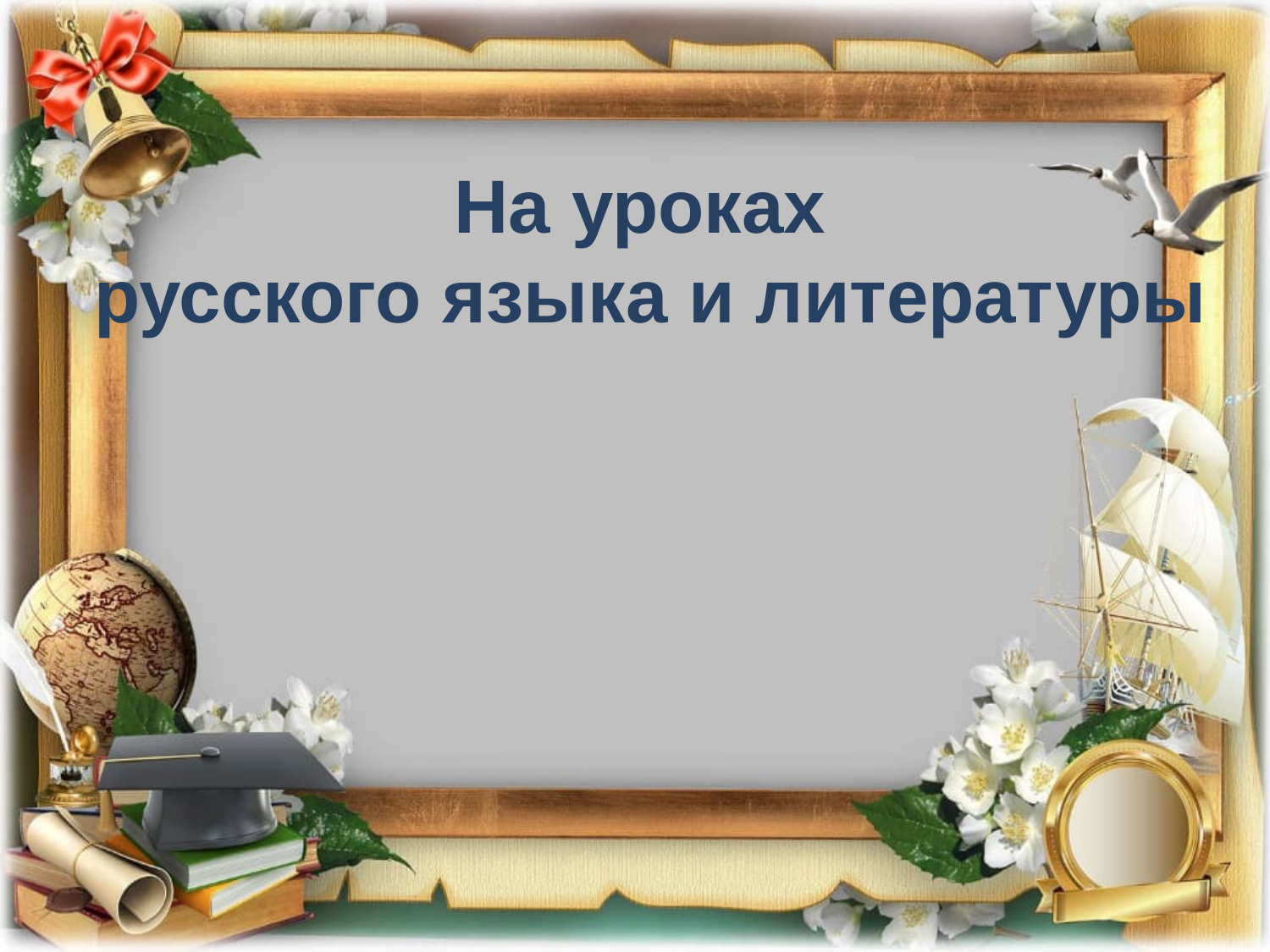

# На уроках русского языка и литературы